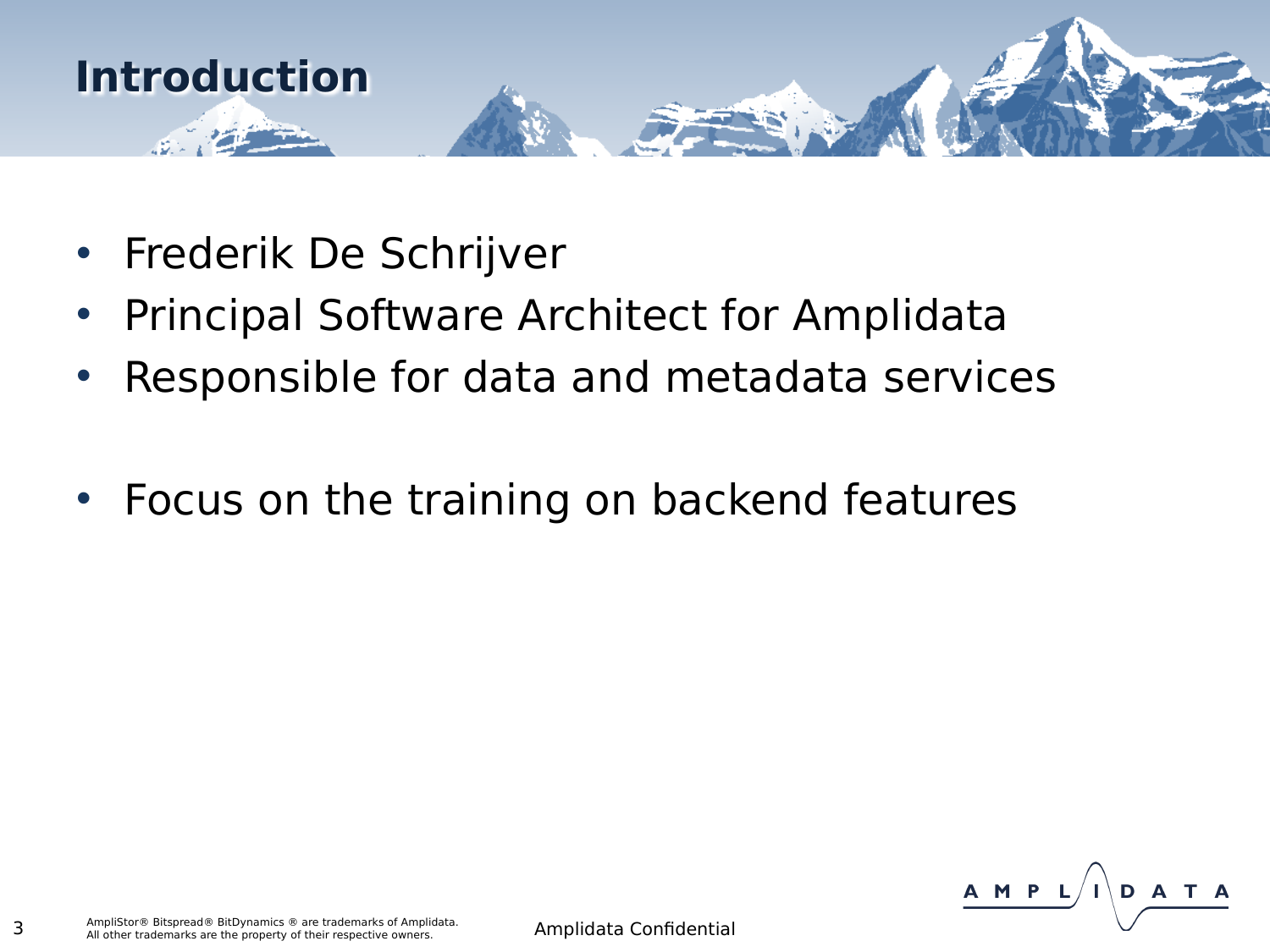

# Introduction
Frederik De Schrijver
Principal Software Architect for Amplidata
Responsible for data and metadata services

Focus on the training on backend features
3
Amplidata Confidential